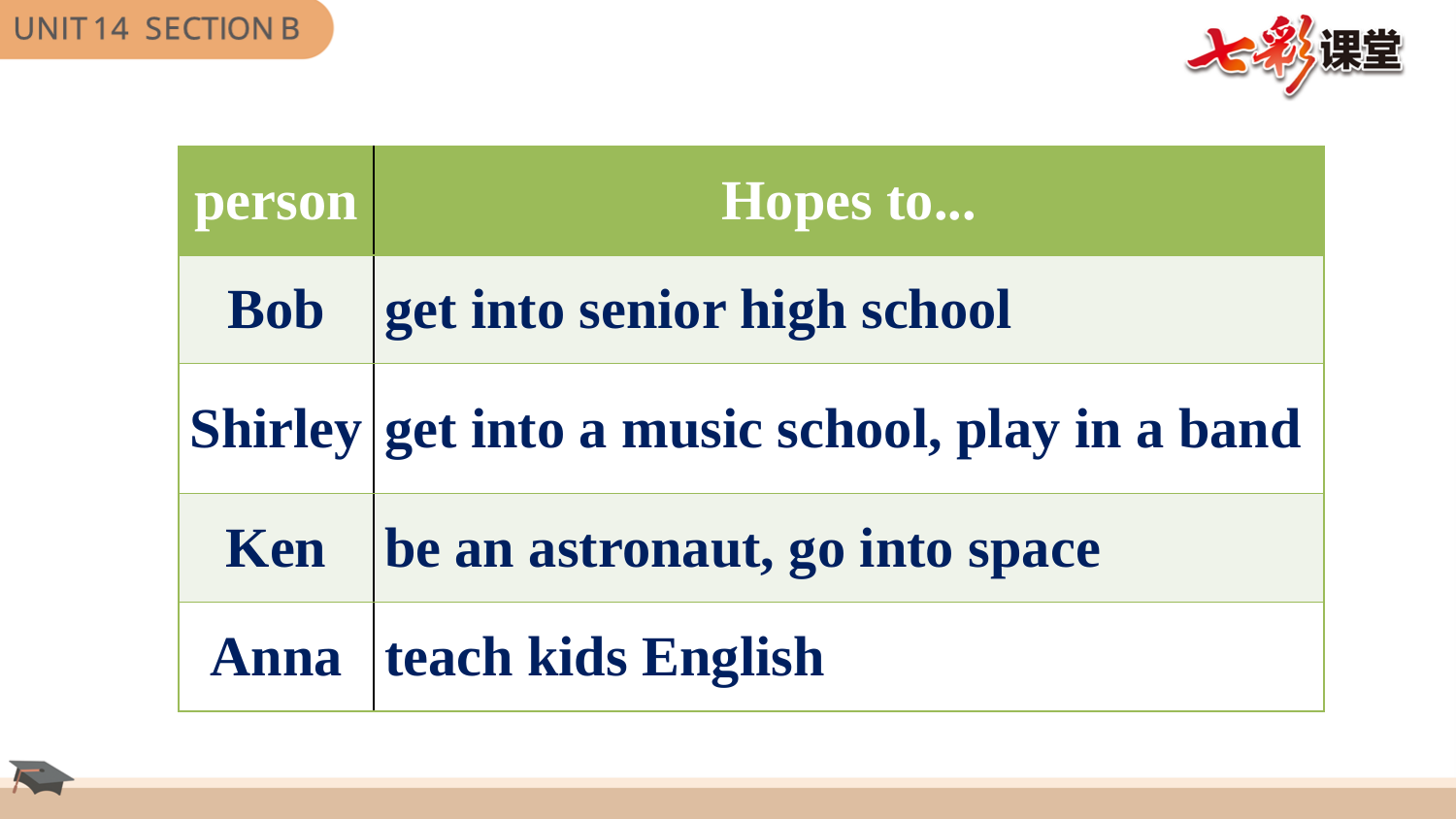

| person | Hopes to... |
| --- | --- |
| Bob | get into senior high school |
| Shirley | get into a music school, play in a band |
| Ken | be an astronaut, go into space |
| Anna | teach kids English |